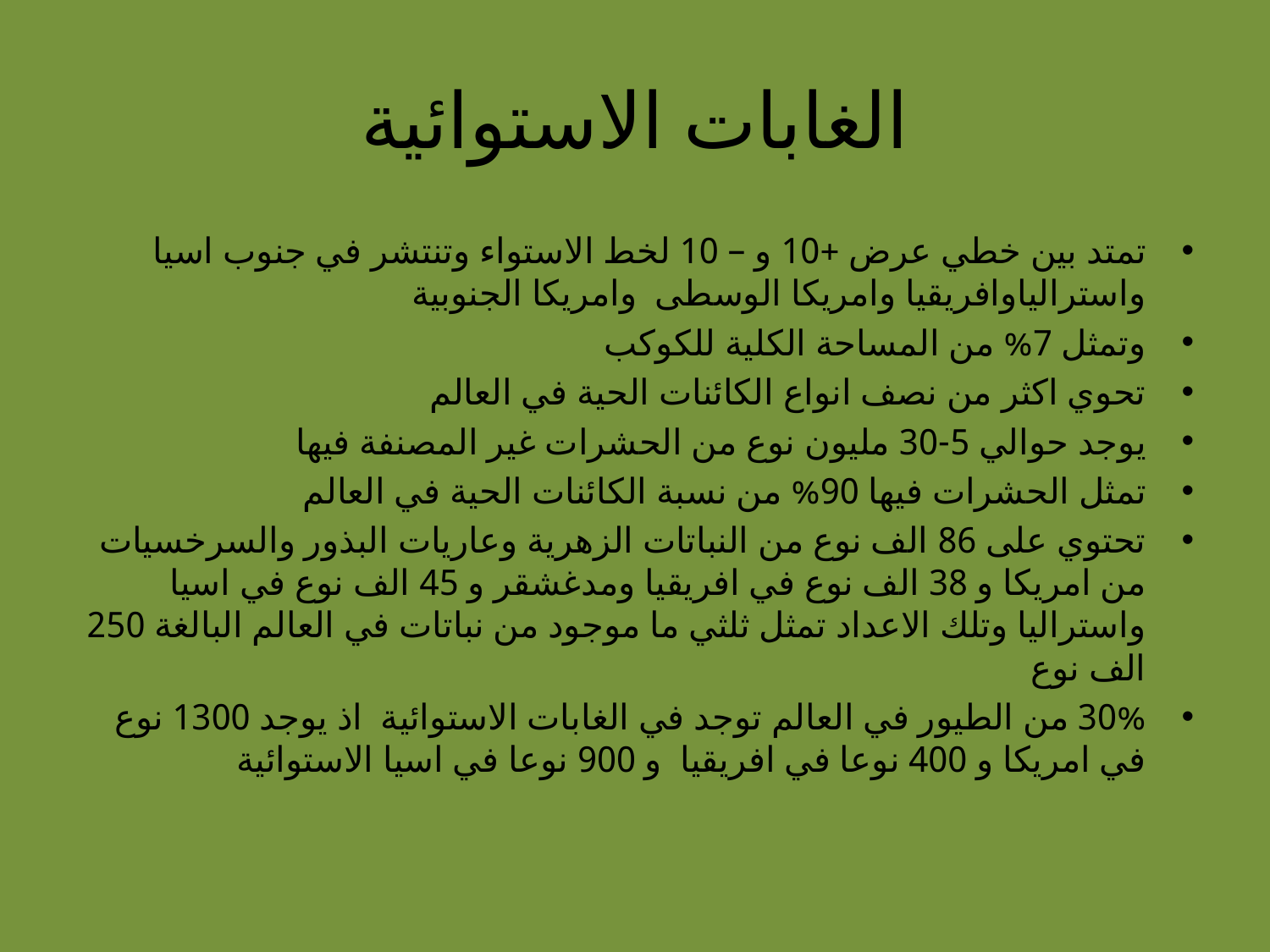

# الغابات الاستوائية
تمتد بين خطي عرض +10 و – 10 لخط الاستواء وتنتشر في جنوب اسيا واسترالياوافريقيا وامريكا الوسطى  وامريكا الجنوبية
وتمثل 7% من المساحة الكلية للكوكب
تحوي اكثر من نصف انواع الكائنات الحية في العالم
يوجد حوالي 5-30 مليون نوع من الحشرات غير المصنفة فيها
تمثل الحشرات فيها 90% من نسبة الكائنات الحية في العالم
تحتوي على 86 الف نوع من النباتات الزهرية وعاريات البذور والسرخسيات من امريكا و 38 الف نوع في افريقيا ومدغشقر و 45 الف نوع في اسيا  واستراليا وتلك الاعداد تمثل ثلثي ما موجود من نباتات في العالم البالغة 250 الف نوع
30% من الطيور في العالم توجد في الغابات الاستوائية  اذ يوجد 1300 نوع في امريكا و 400 نوعا في افريقيا  و 900 نوعا في اسيا الاستوائية